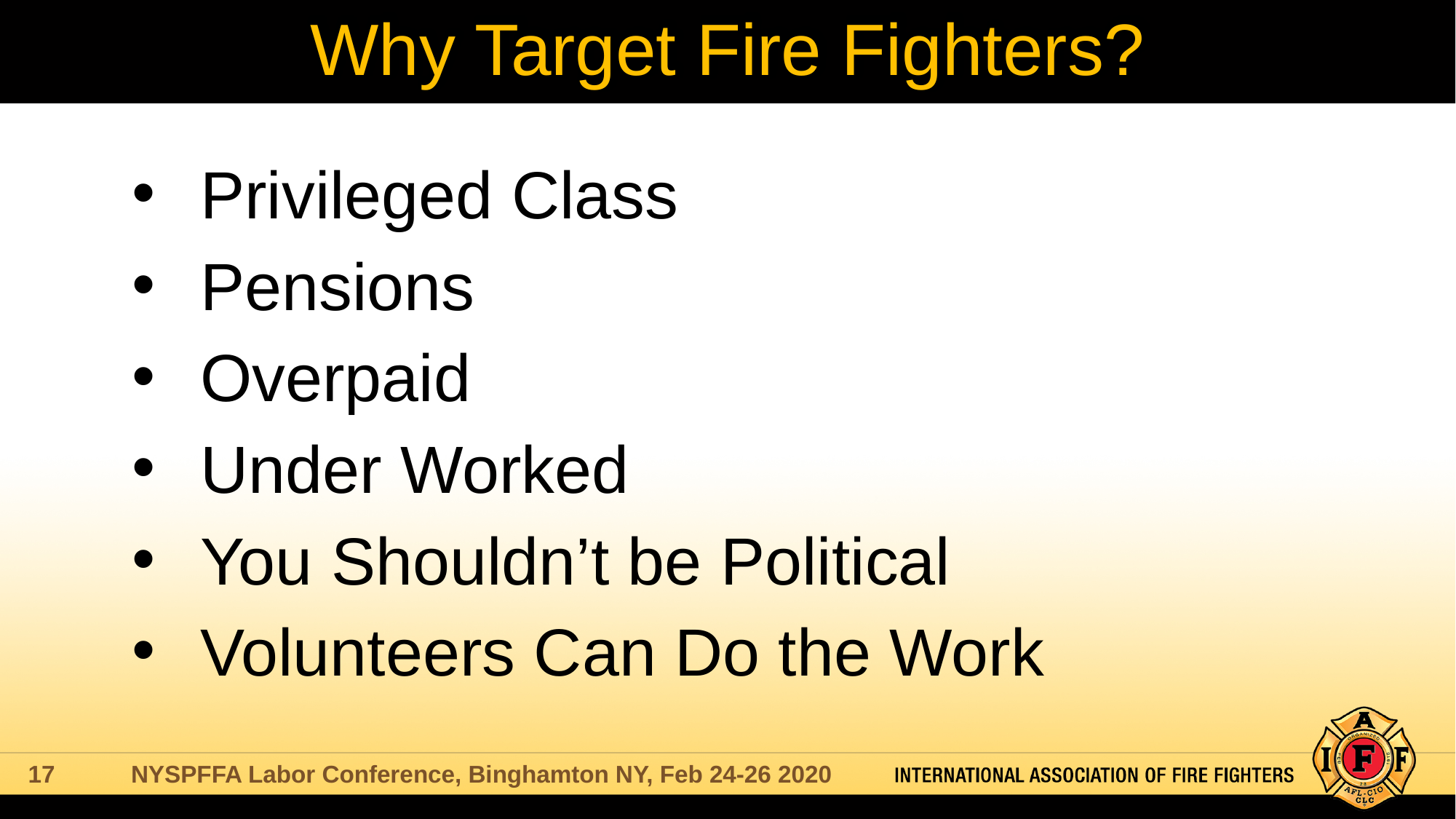

# Why Target Fire Fighters?

Privileged Class
Pensions
Overpaid
Under Worked
You Shouldn’t be Political
Volunteers Can Do the Work

NYSPFFA Labor Conference, Binghamton NY, Feb 24-26 2020